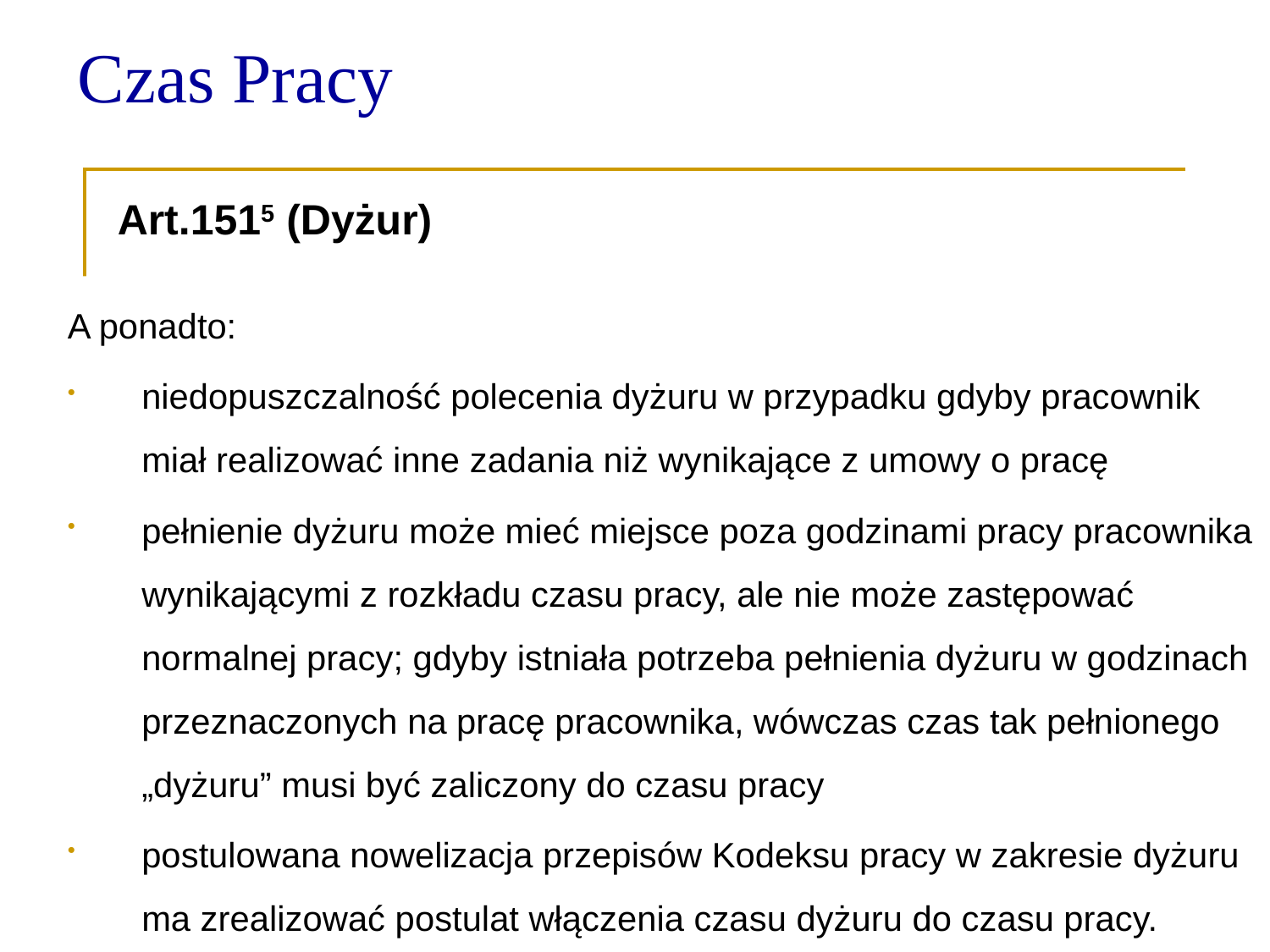

Czas Pracy
Art.1515 (Dyżur)
A ponadto:
niedopuszczalność polecenia dyżuru w przypadku gdyby pracownik miał realizować inne zadania niż wynikające z umowy o pracę
pełnienie dyżuru może mieć miejsce poza godzinami pracy pracownika wynikającymi z rozkładu czasu pracy, ale nie może zastępować  normalnej pracy; gdyby istniała potrzeba pełnienia dyżuru w godzinach przeznaczonych na pracę pracownika, wówczas czas tak pełnionego „dyżuru” musi być zaliczony do czasu pracy
postulowana nowelizacja przepisów Kodeksu pracy w zakresie dyżuru ma zrealizować postulat włączenia czasu dyżuru do czasu pracy.